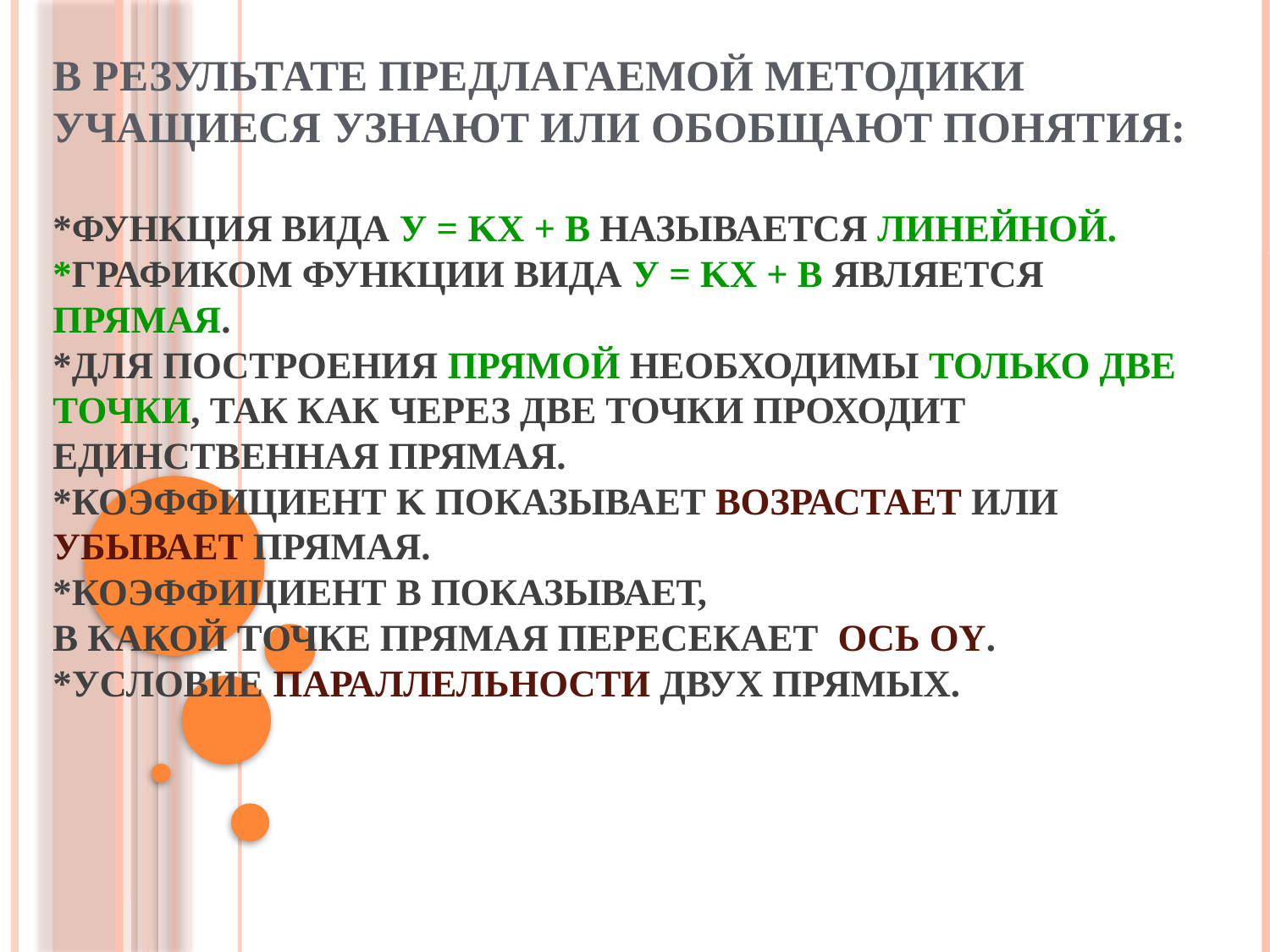

# В результате предлагаемой методики учащиеся узнают или обобщают понятия: *Функция вида у = kx + b называется линейной. *Графиком функции вида у = kx + b является   прямая. *Для построения прямой необходимы только две точки, так как через две точки проходит   единственная прямая. *Коэффициент k показывает возрастает или убывает прямая. *Коэффициент b показывает, в какой точке прямая пересекает  ось OY. *Условие параллельности двух прямых.